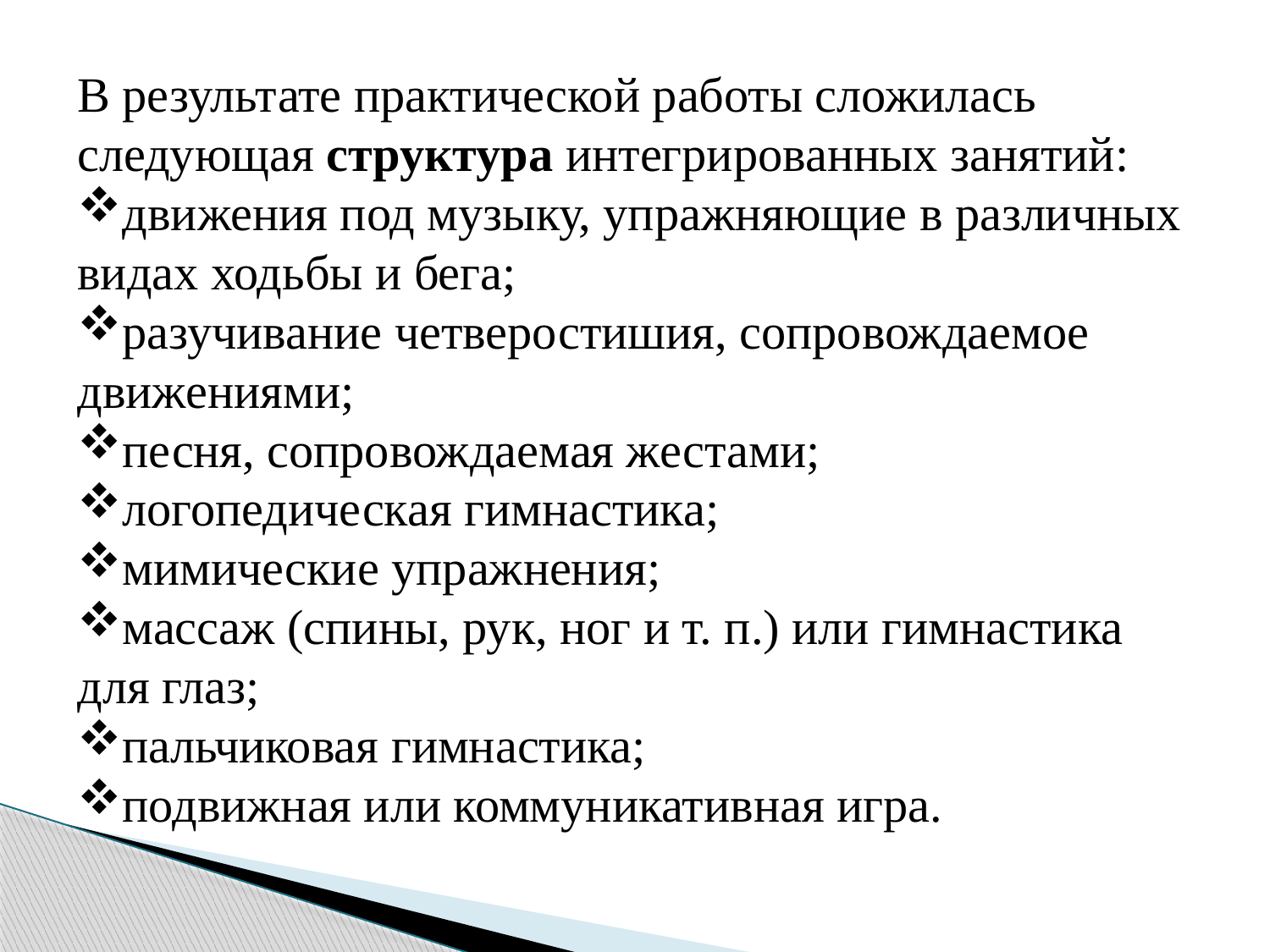

В результате практической работы сложилась следующая структура интегрированных занятий:
движения под музыку, упражняющие в различных видах ходьбы и бега;
разучивание четверостишия, сопровождаемое движениями;
песня, сопровождаемая жестами;
логопедическая гимнастика;
мимические упражнения;
массаж (спины, рук, ног и т. п.) или гимнастика для глаз;
пальчиковая гимнастика;
подвижная или коммуникативная игра.